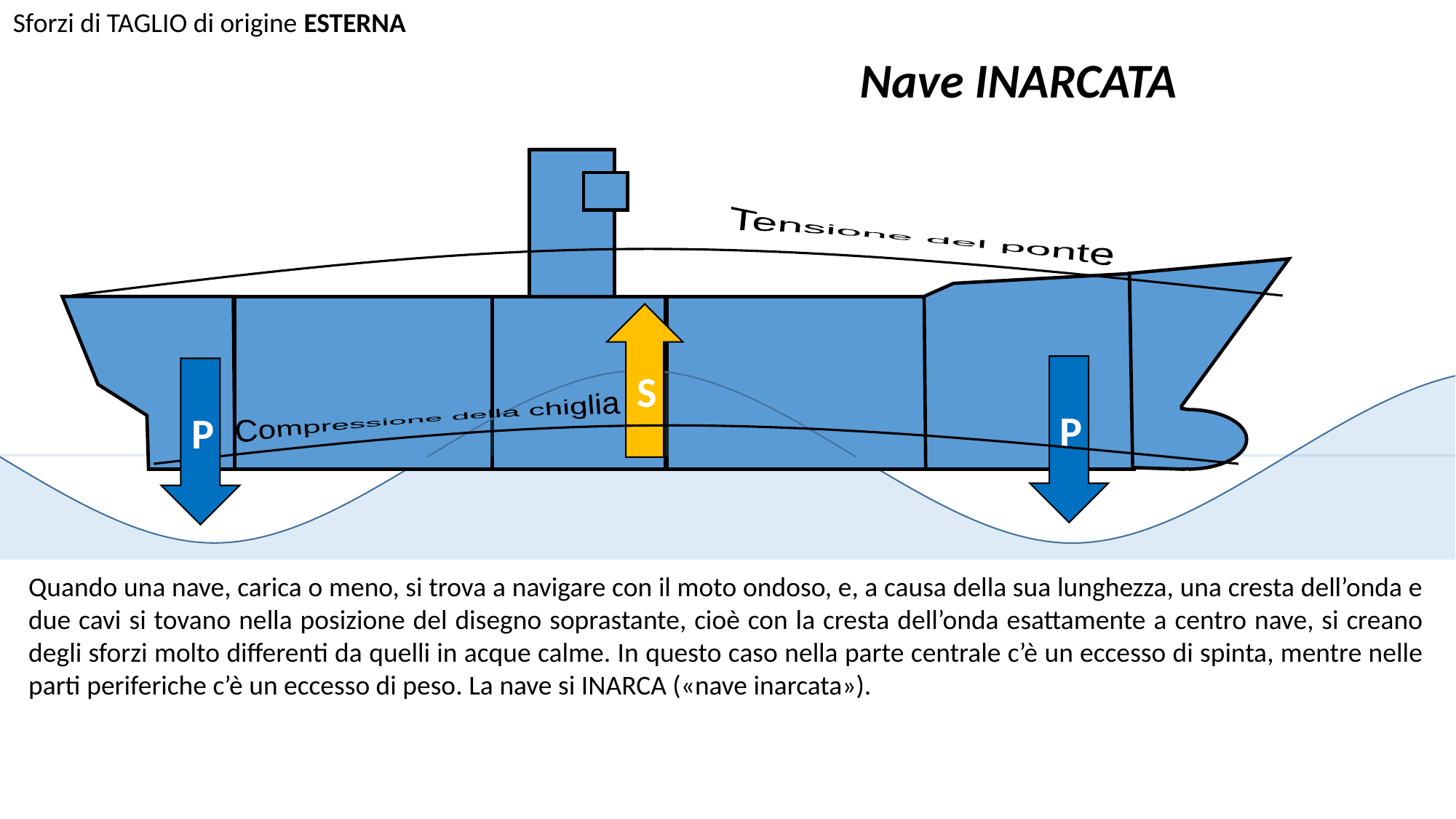

Sforzi di TAGLIO di origine ESTERNA
Nave INARCATA

Tensione del ponte

S
P
P

Compressione della chiglia

Quando una nave, carica o meno, si trova a navigare con il moto ondoso, e, a causa della sua lunghezza, una cresta dell’onda e due cavi si tovano nella posizione del disegno soprastante, cioè con la cresta dell’onda esattamente a centro nave, si creano degli sforzi molto differenti da quelli in acque calme. In questo caso nella parte centrale c’è un eccesso di spinta, mentre nelle parti periferiche c’è un eccesso di peso. La nave si INARCA («nave inarcata»).